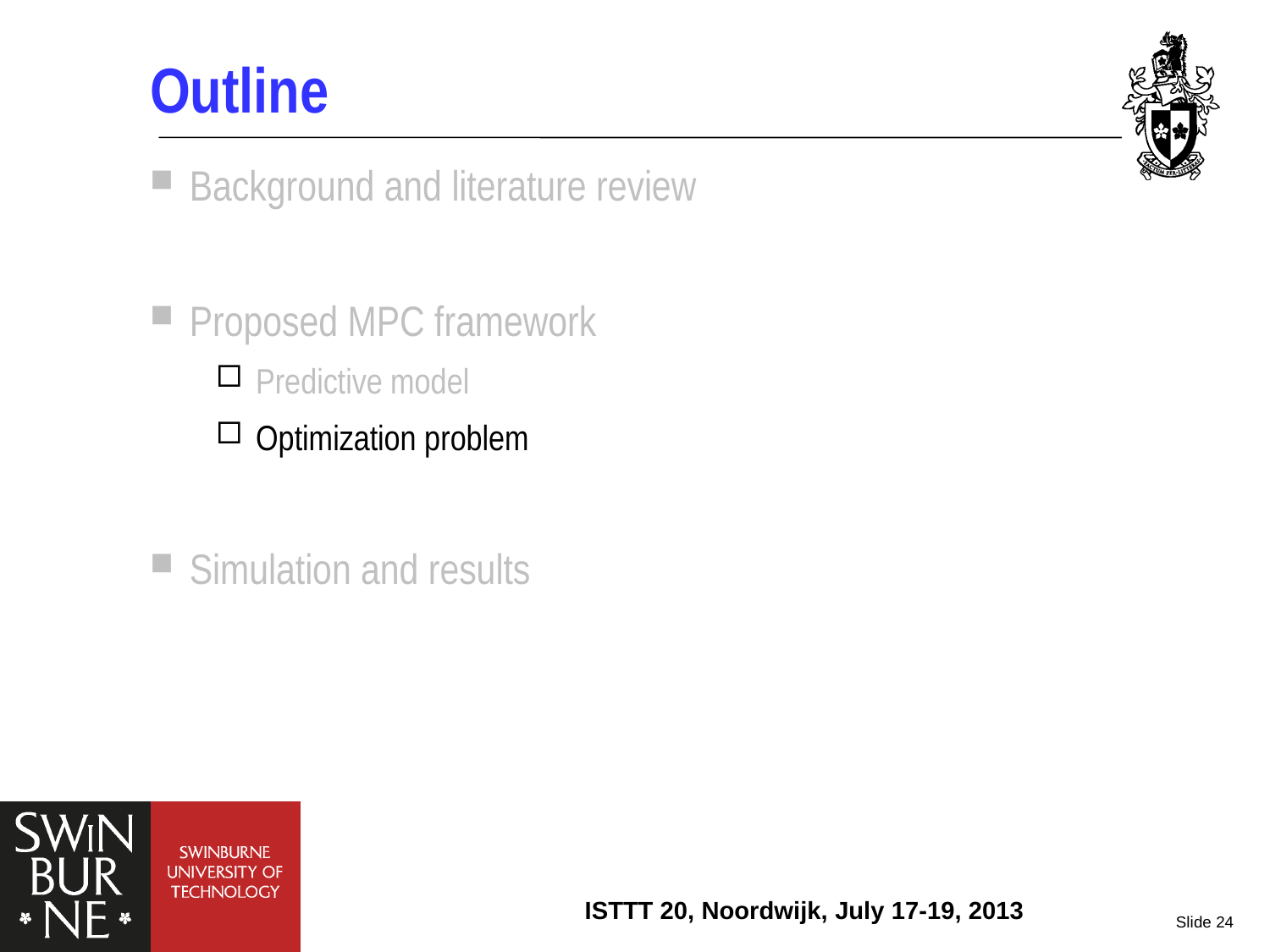

# Outline
Background and literature review

Proposed MPC framework
Predictive model
Optimization problem

Simulation and results

ISTTT 20, Noordwijk, July 17-19, 2013